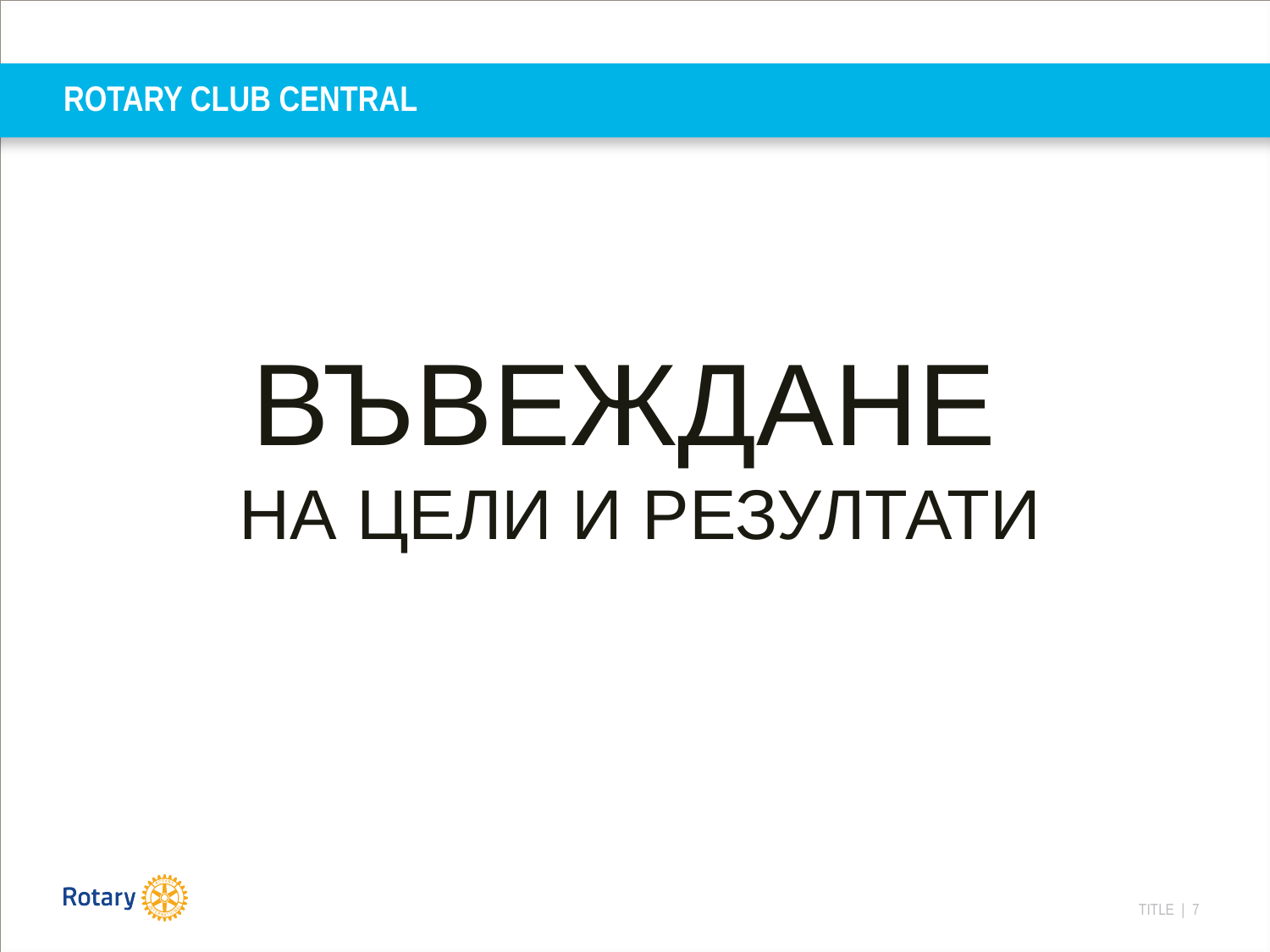

# ROTARY CLUB CENTRAL
ВЪВЕЖДАНЕ
НА ЦЕЛИ И РЕЗУЛТАТИ